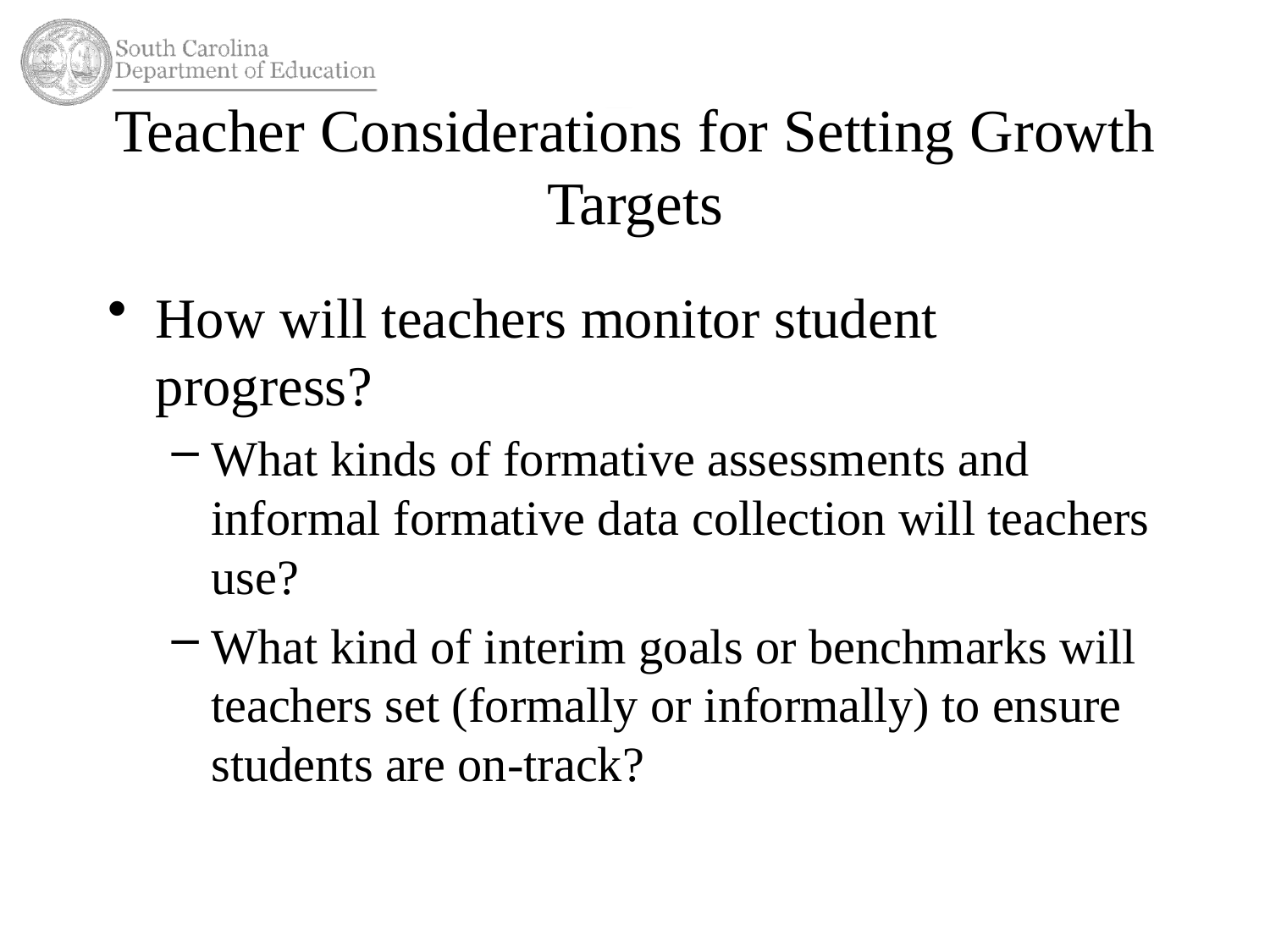

# Teacher Considerations for Setting Growth Targets
How will teachers monitor student progress?
What kinds of formative assessments and informal formative data collection will teachers use?
What kind of interim goals or benchmarks will teachers set (formally or informally) to ensure students are on-track?